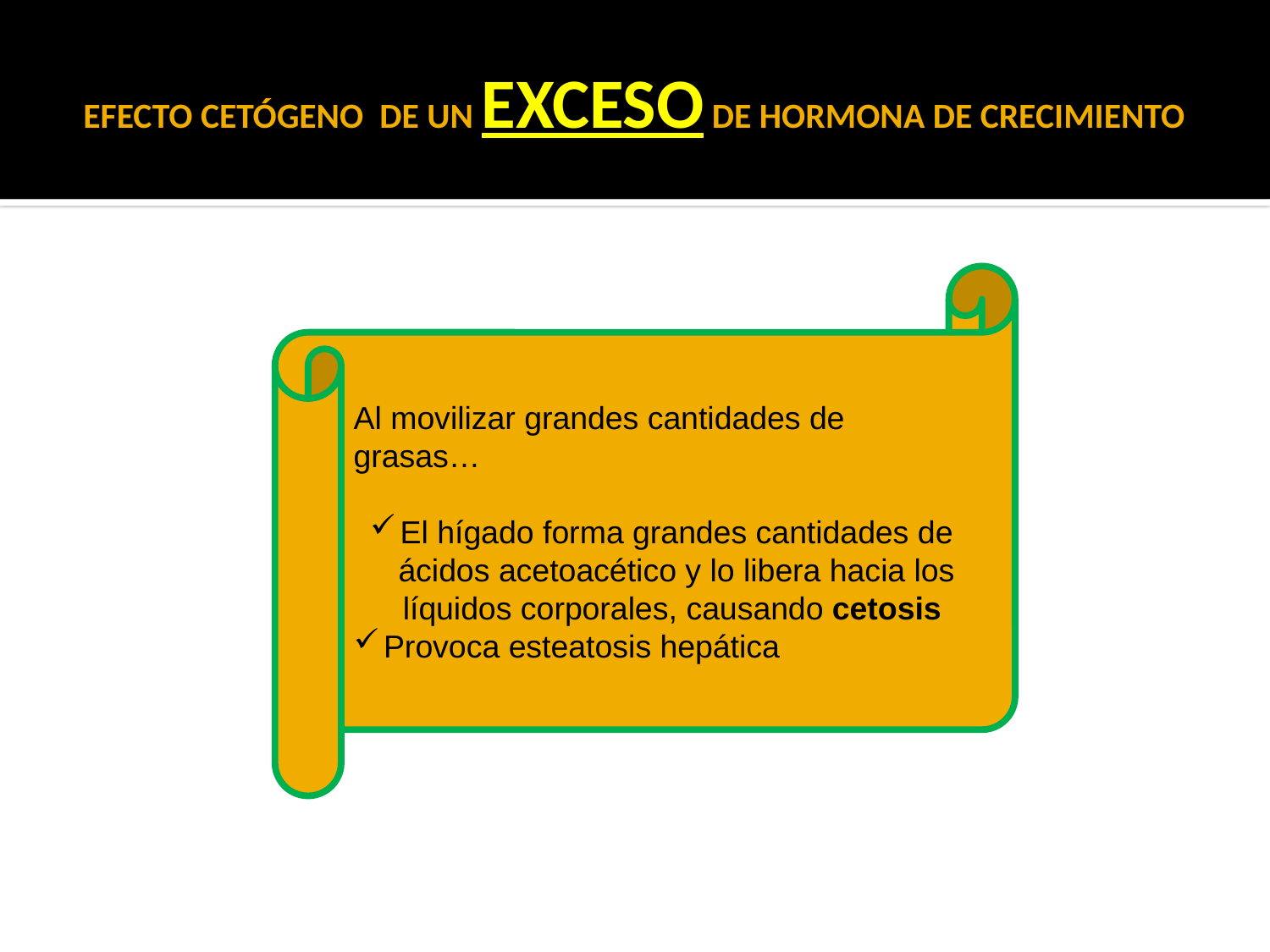

# EFECTO CETÓGENO  DE UN EXCESO DE HORMONA DE CRECIMIENTO

Al movilizar grandes cantidades de grasas…

El hígado forma grandes cantidades de ácidos acetoacético y lo libera hacia los líquidos corporales, causando cetosis
Provoca esteatosis hepática